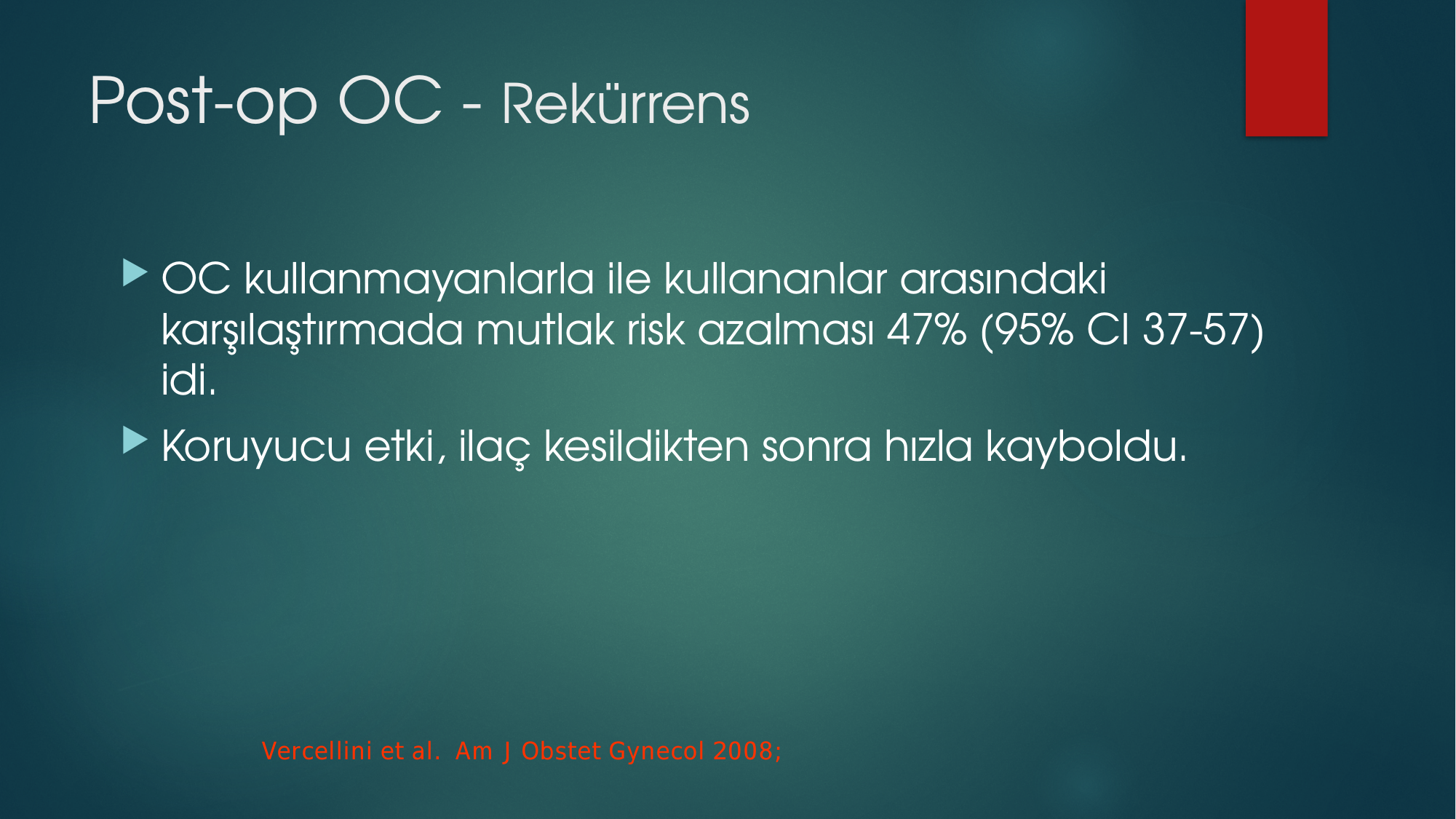

# Post-op OC - Rekürrens
OC kullanmayanlarla ile kullananlar arasındaki karşılaştırmada mutlak risk azalması 47% (95% CI 37-57) idi.
Koruyucu etki, ilaç kesildikten sonra hızla kayboldu.
Vercellini et al.  Am J Obstet Gynecol 2008;